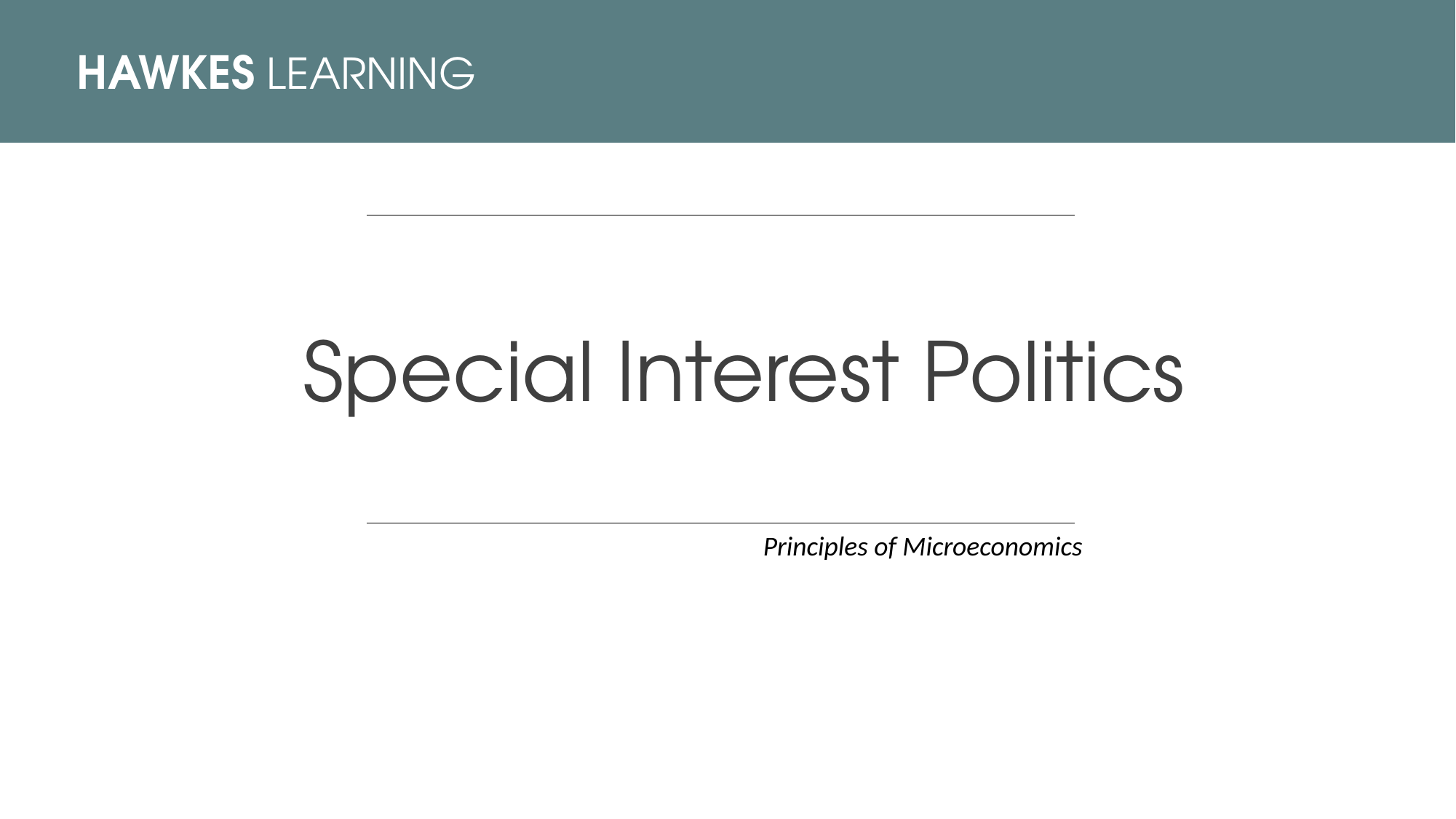

HAWKES LEARNING
Special Interest Politics
Principles of Microeconomics